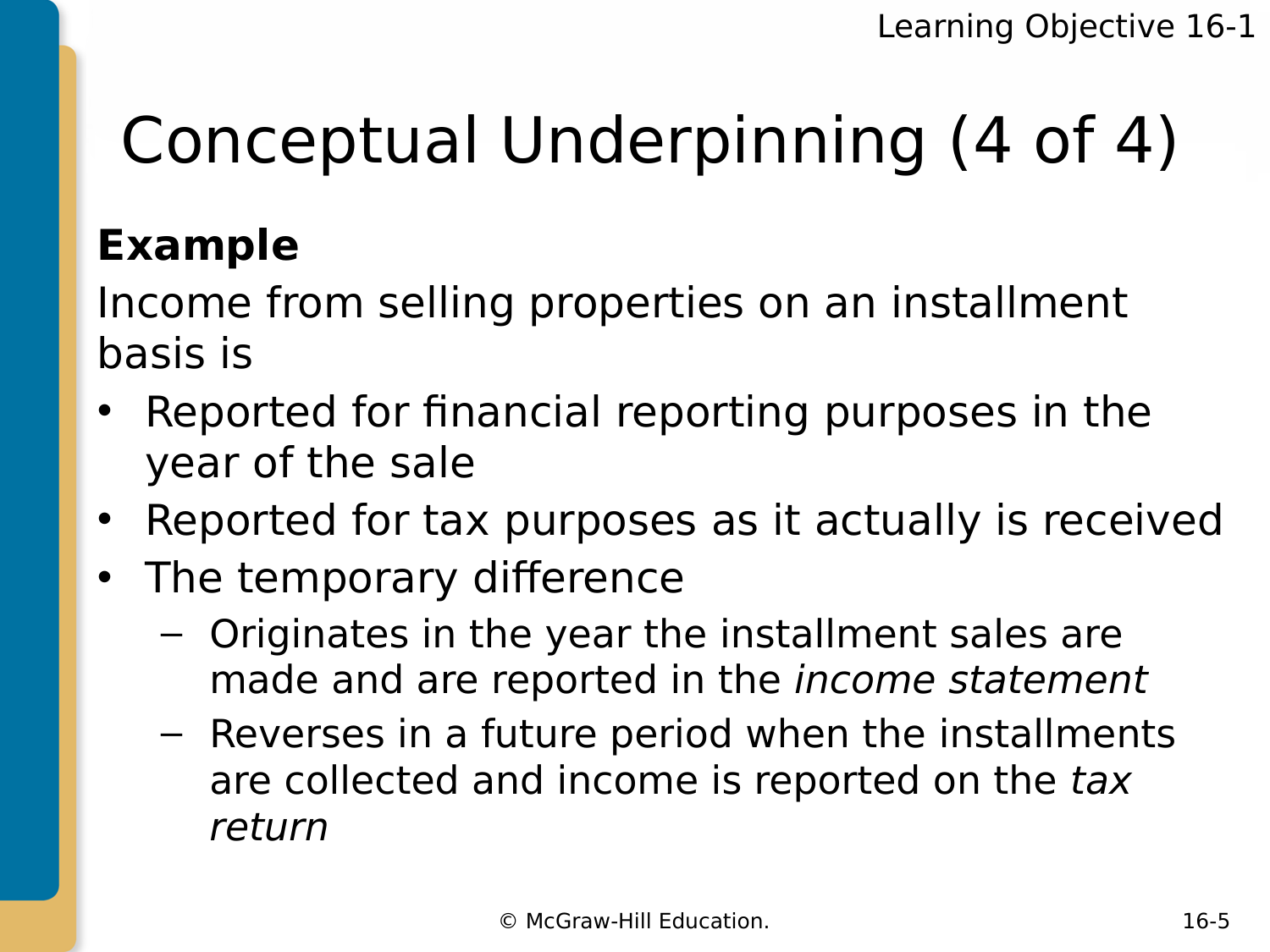

Learning Objective 16-1
# Conceptual Underpinning (4 of 4)
Example
Income from selling properties on an installment basis is
Reported for financial reporting purposes in the year of the sale
Reported for tax purposes as it actually is received
The temporary difference
Originates in the year the installment sales are made and are reported in the income statement
Reverses in a future period when the installments are collected and income is reported on the tax return